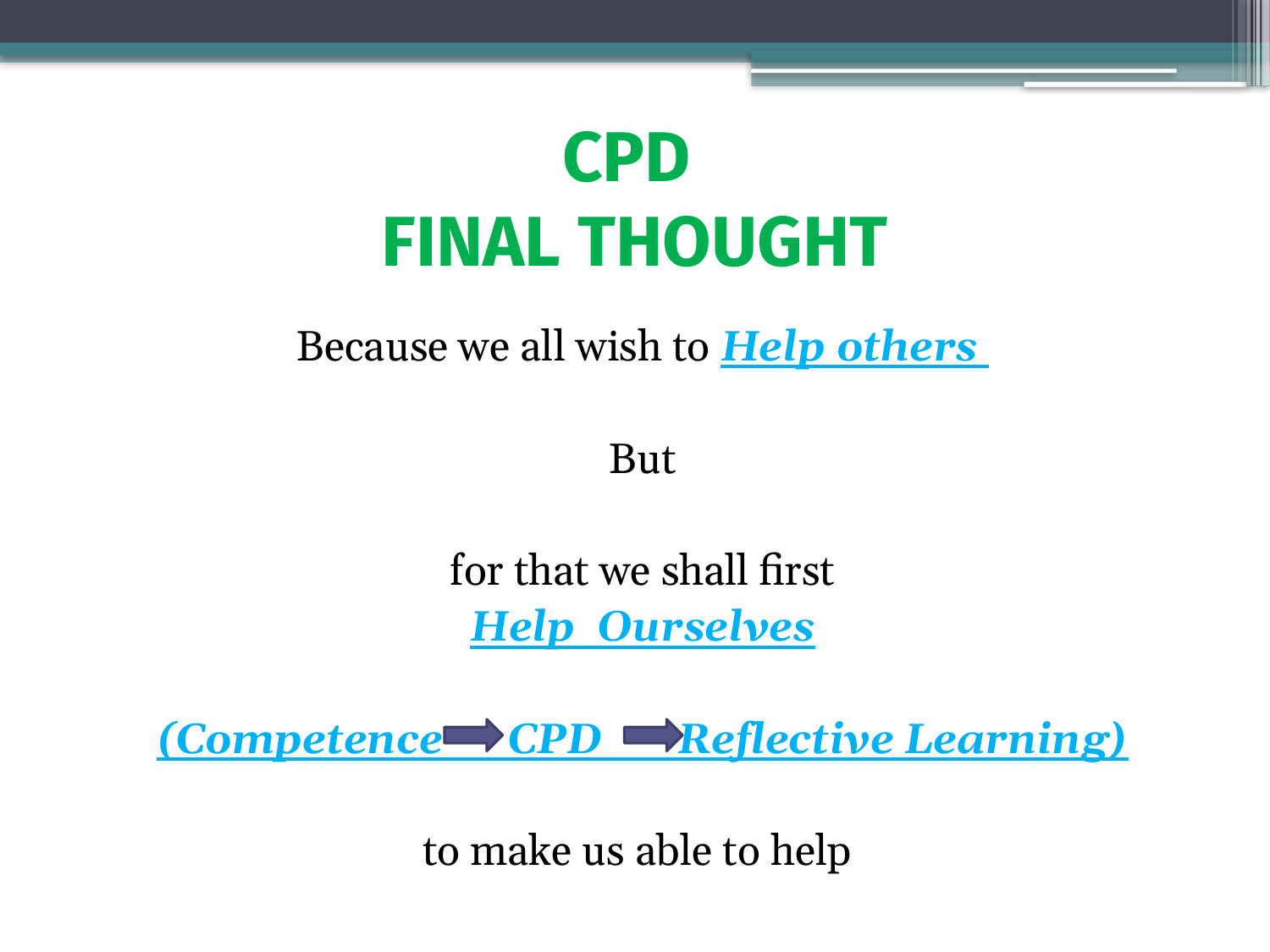

# CPD FINAL THOUGHT
Because we all wish to Help others

But

 for that we shall first
Help  Ourselves

(Competence      CPD       Reflective Learning)

to make us able to help